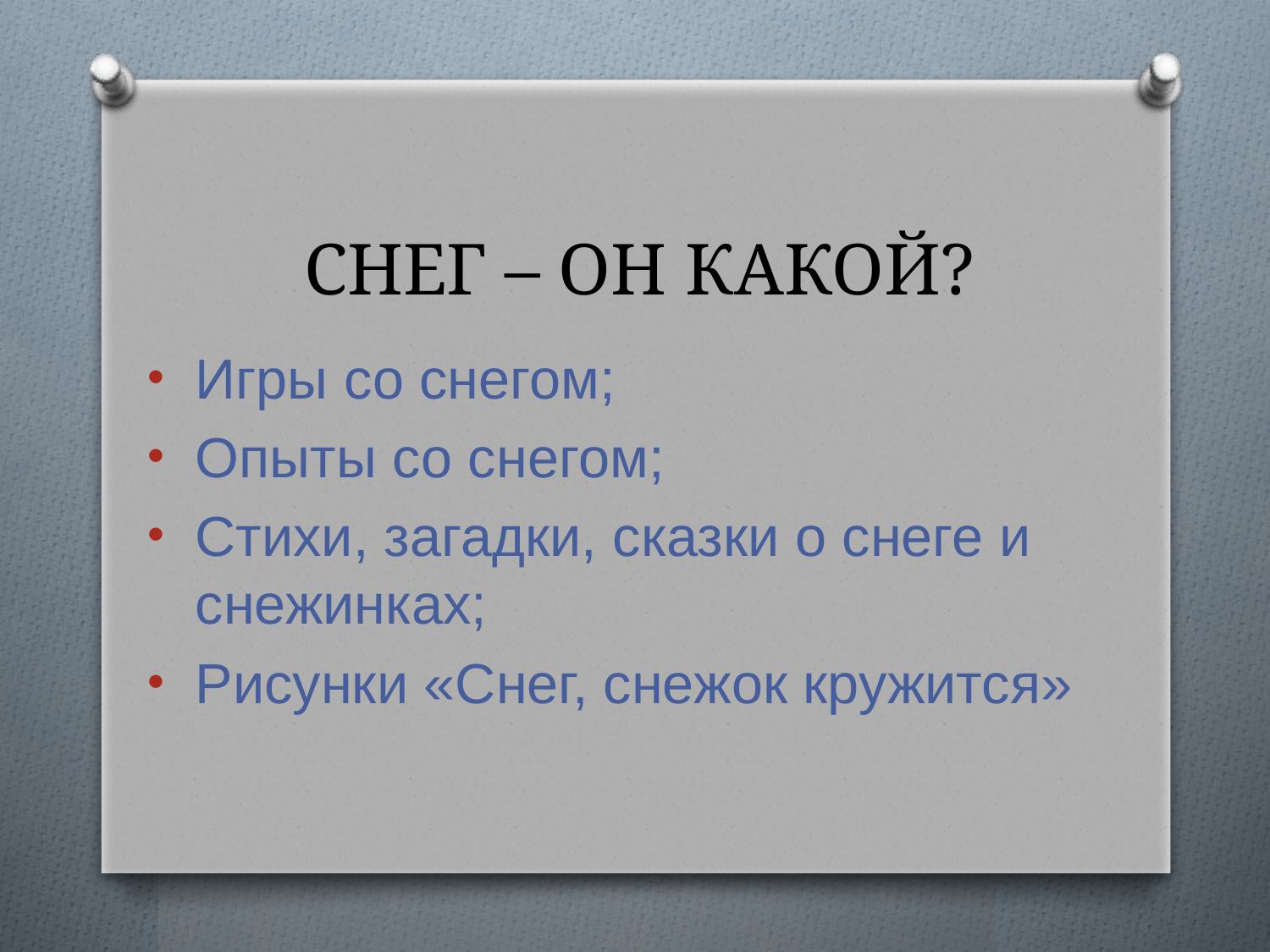

# СНЕГ – ОН КАКОЙ?
Игры со снегом;
Опыты со снегом;
Стихи, загадки, сказки о снеге и снежинках;
Рисунки «Снег, снежок кружится»